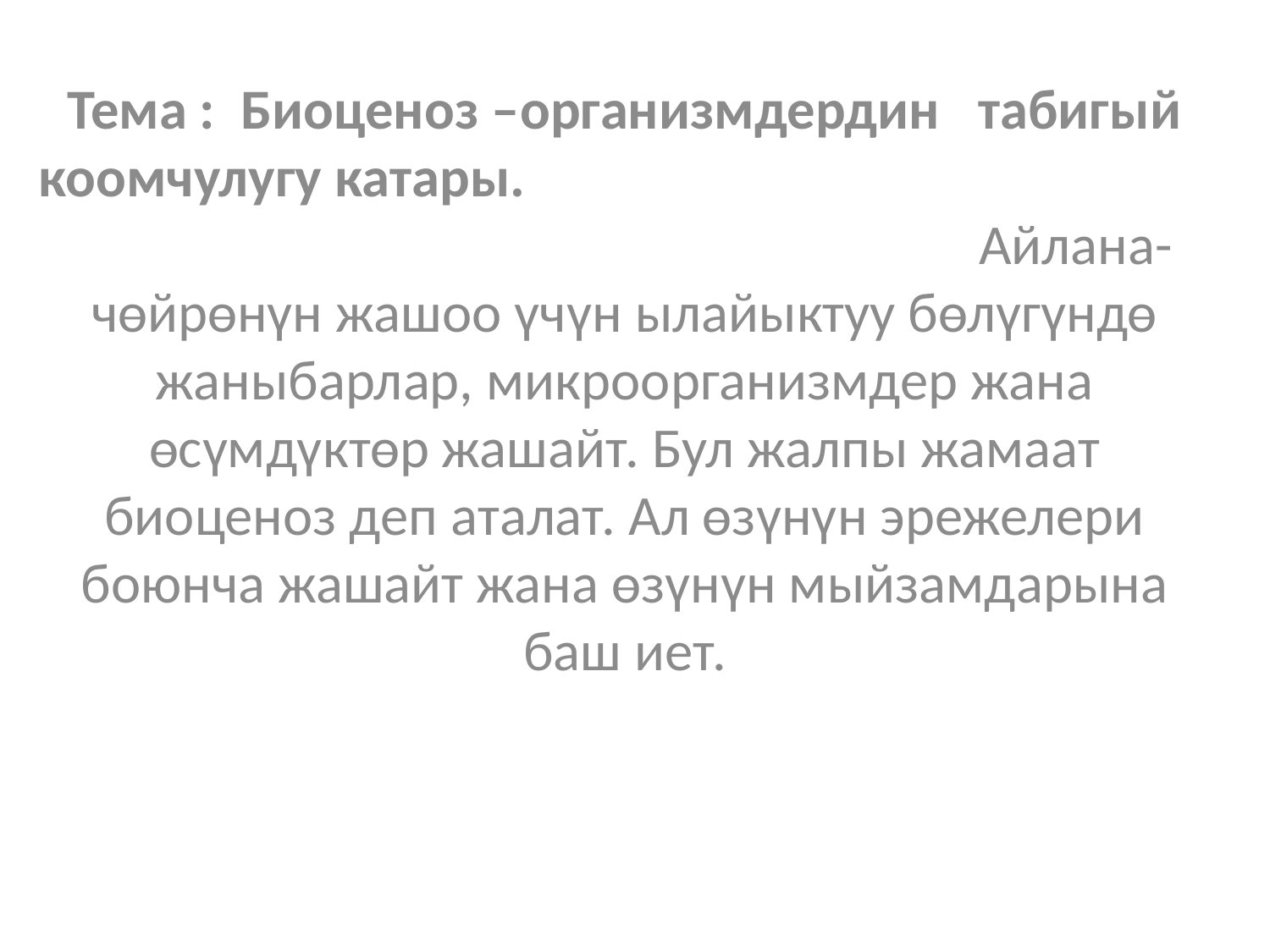

Тема :  Биоценоз –организмдердин   табигый коомчулугу катары.                                                                                                                              Айлана-чөйрөнүн жашоо үчүн ылайыктуу бөлүгүндө жаныбарлар, микроорганизмдер жана өсүмдүктөр жашайт. Бул жалпы жамаат биоценоз деп аталат. Ал өзүнүн эрежелери боюнча жашайт жана өзүнүн мыйзамдарына баш иет.